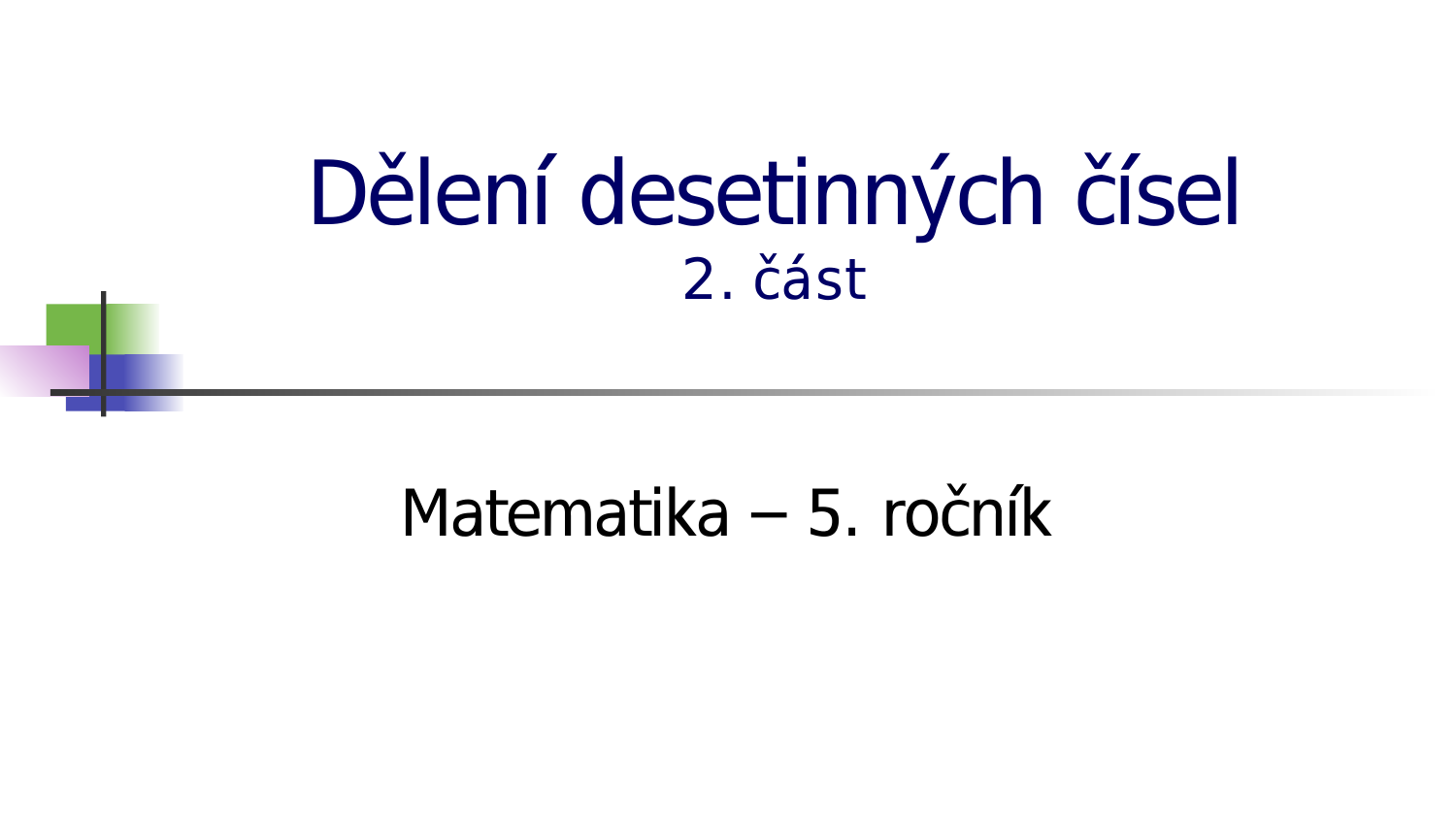

# Dělení desetinných čísel 2. část
Matematika – 5. ročník